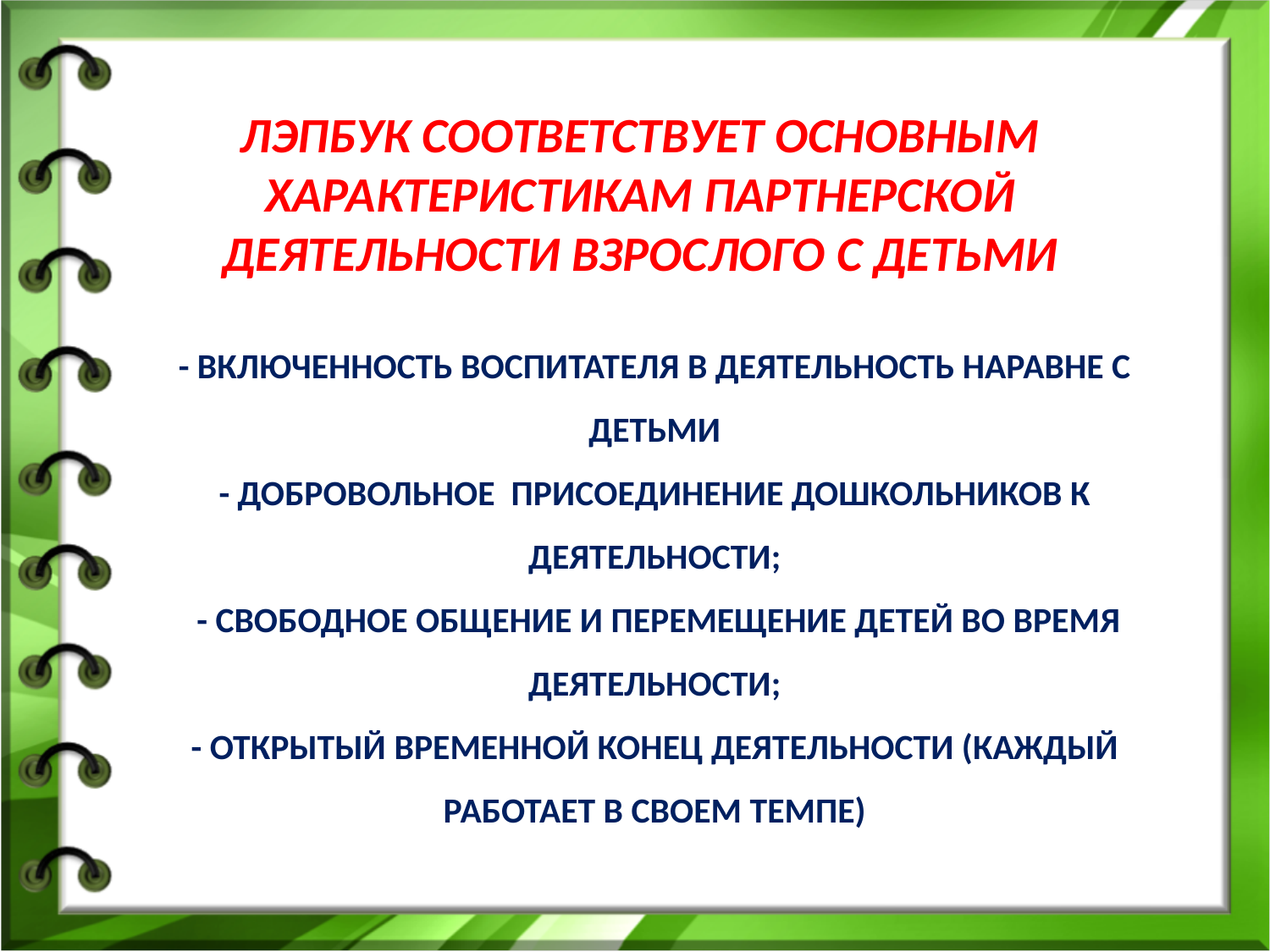

ЛЭПБУК СООТВЕТСТВУЕТ ОСНОВНЫМ ХАРАКТЕРИСТИКАМ ПАРТНЕРСКОЙ ДЕЯТЕЛЬНОСТИ ВЗРОСЛОГО С ДЕТЬМИ
# - ВКЛЮЧЕННОСТЬ ВОСПИТАТЕЛЯ В ДЕЯТЕЛЬНОСТЬ НАРАВНЕ С ДЕТЬМИ - ДОБРОВОЛЬНОЕ  ПРИСОЕДИНЕНИЕ ДОШКОЛЬНИКОВ К ДЕЯТЕЛЬНОСТИ; - СВОБОДНОЕ ОБЩЕНИЕ И ПЕРЕМЕЩЕНИЕ ДЕТЕЙ ВО ВРЕМЯ ДЕЯТЕЛЬНОСТИ; - ОТКРЫТЫЙ ВРЕМЕННОЙ КОНЕЦ ДЕЯТЕЛЬНОСТИ (КАЖДЫЙ РАБОТАЕТ В СВОЕМ ТЕМПЕ)